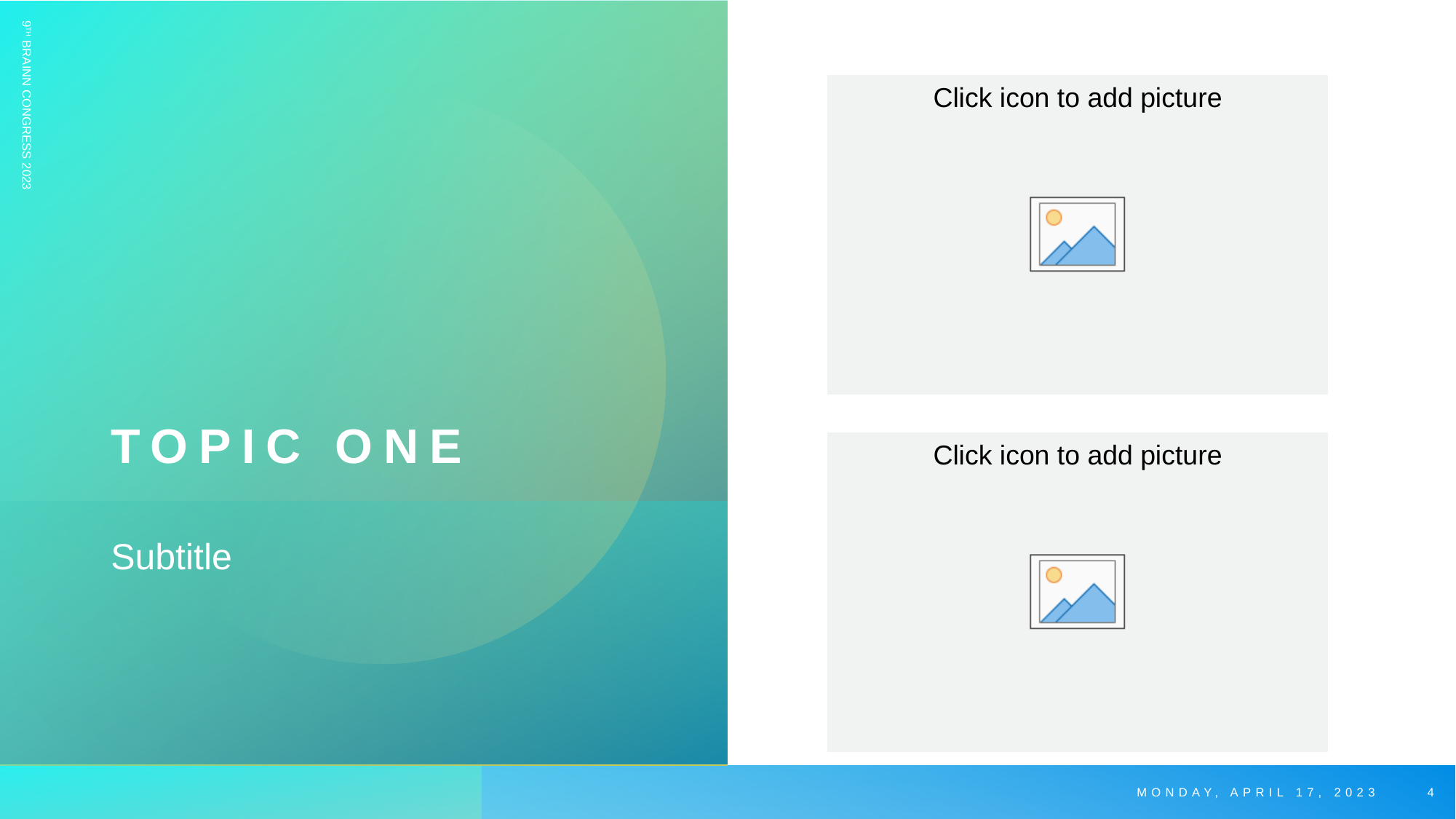

# Topic one
9TH BRAINN CONGRESS 2023

Subtitle
Monday, APRIL 17, 2023
4